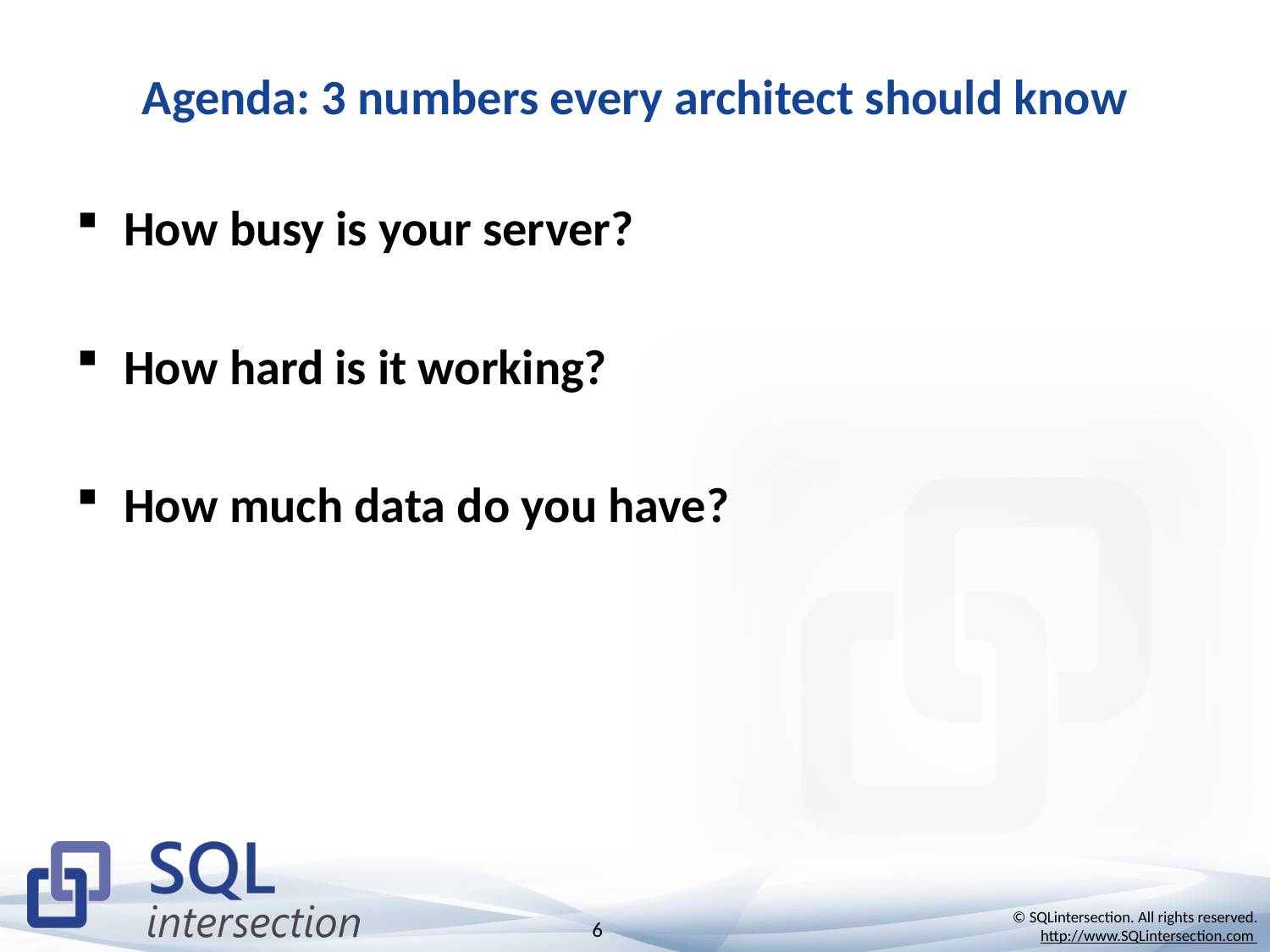

# Agenda: 3 numbers every architect should know
How busy is your server?

How hard is it working?

How much data do you have?